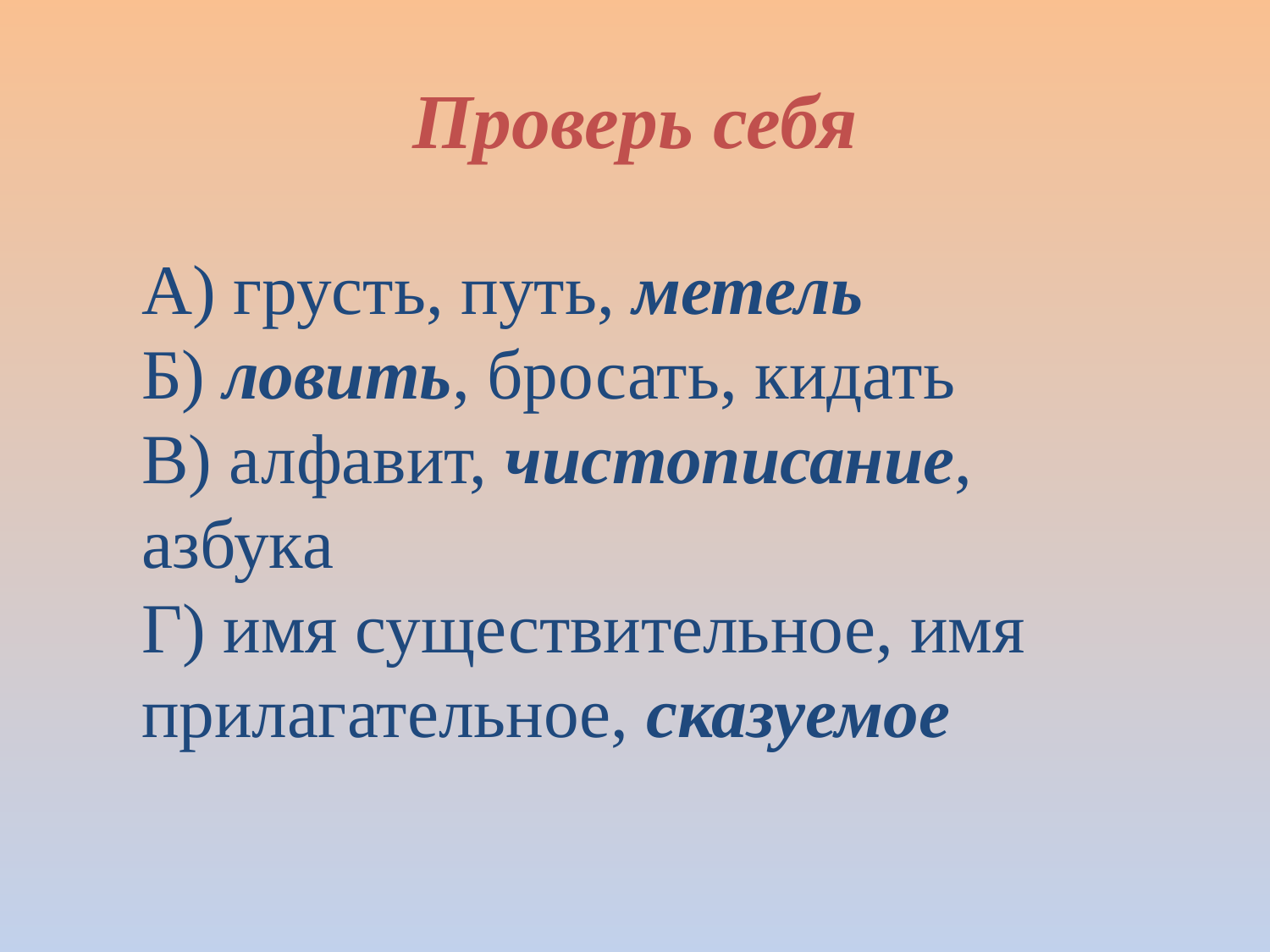

# Проверь себя
А) грусть, путь, метель
Б) ловить, бросать, кидать
В) алфавит, чистописание, азбука
Г) имя существительное, имя прилагательное, сказуемое